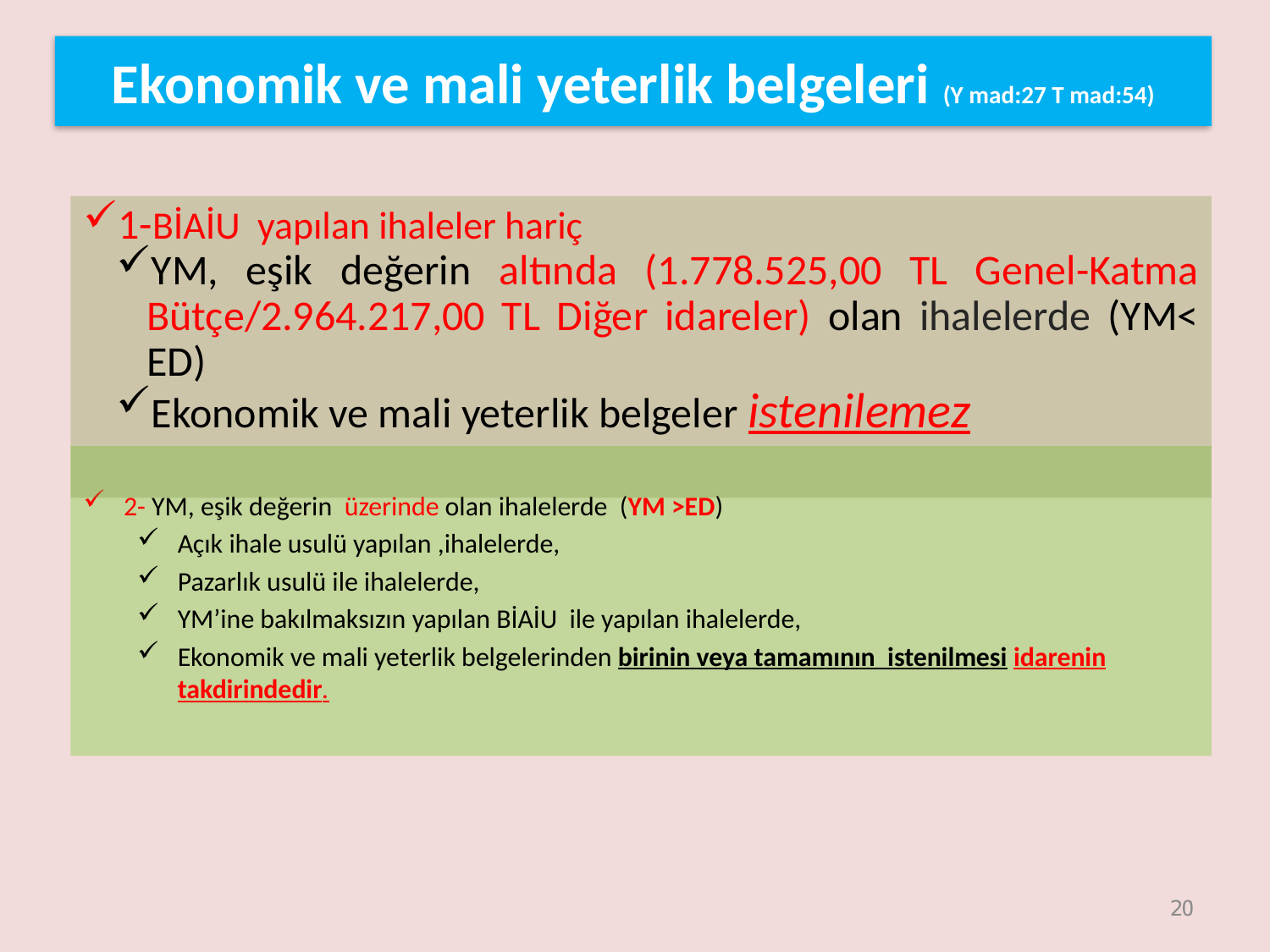

Ekonomik ve mali yeterlik belgeleri (Y mad:27 T mad:54)
1-BİAİU  yapılan ihaleler hariç
YM, eşik değerin altında (1.778.525,00 TL Genel-Katma Bütçe/2.964.217,00 TL Diğer idareler) olan ihalelerde (YM< ED)
Ekonomik ve mali yeterlik belgeler istenilemez

2- YM, eşik değerin  üzerinde olan ihalelerde  (YM >ED)
Açık ihale usulü yapılan ,ihalelerde,
Pazarlık usulü ile ihalelerde,
YM’ine bakılmaksızın yapılan BİAİU  ile yapılan ihalelerde,
Ekonomik ve mali yeterlik belgelerinden birinin veya tamamının  istenilmesi idarenin takdirindedir.

20